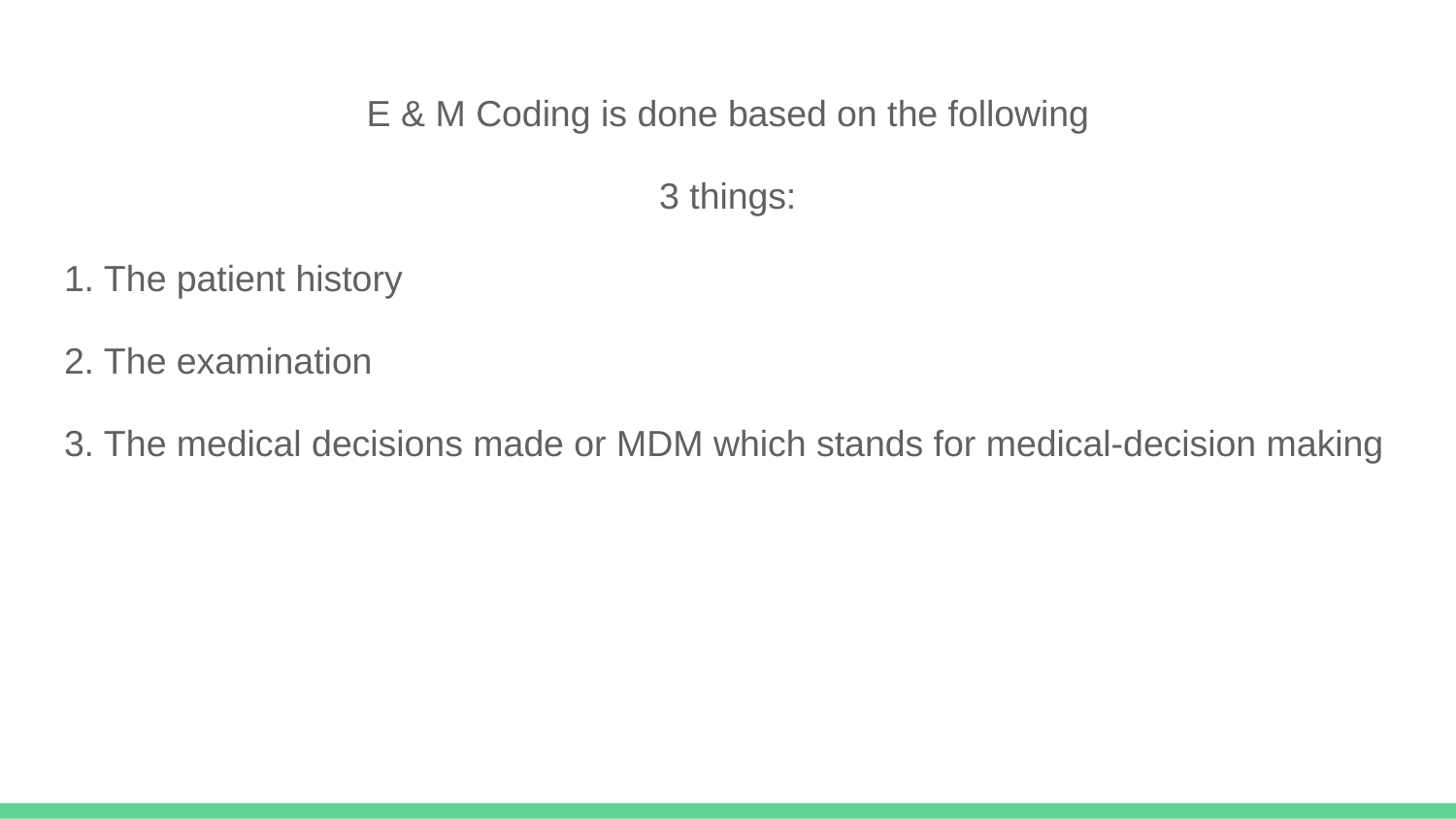

E & M Coding is done based on the following
3 things:
1. The patient history
2. The examination
3. The medical decisions made or MDM which stands for medical-decision making